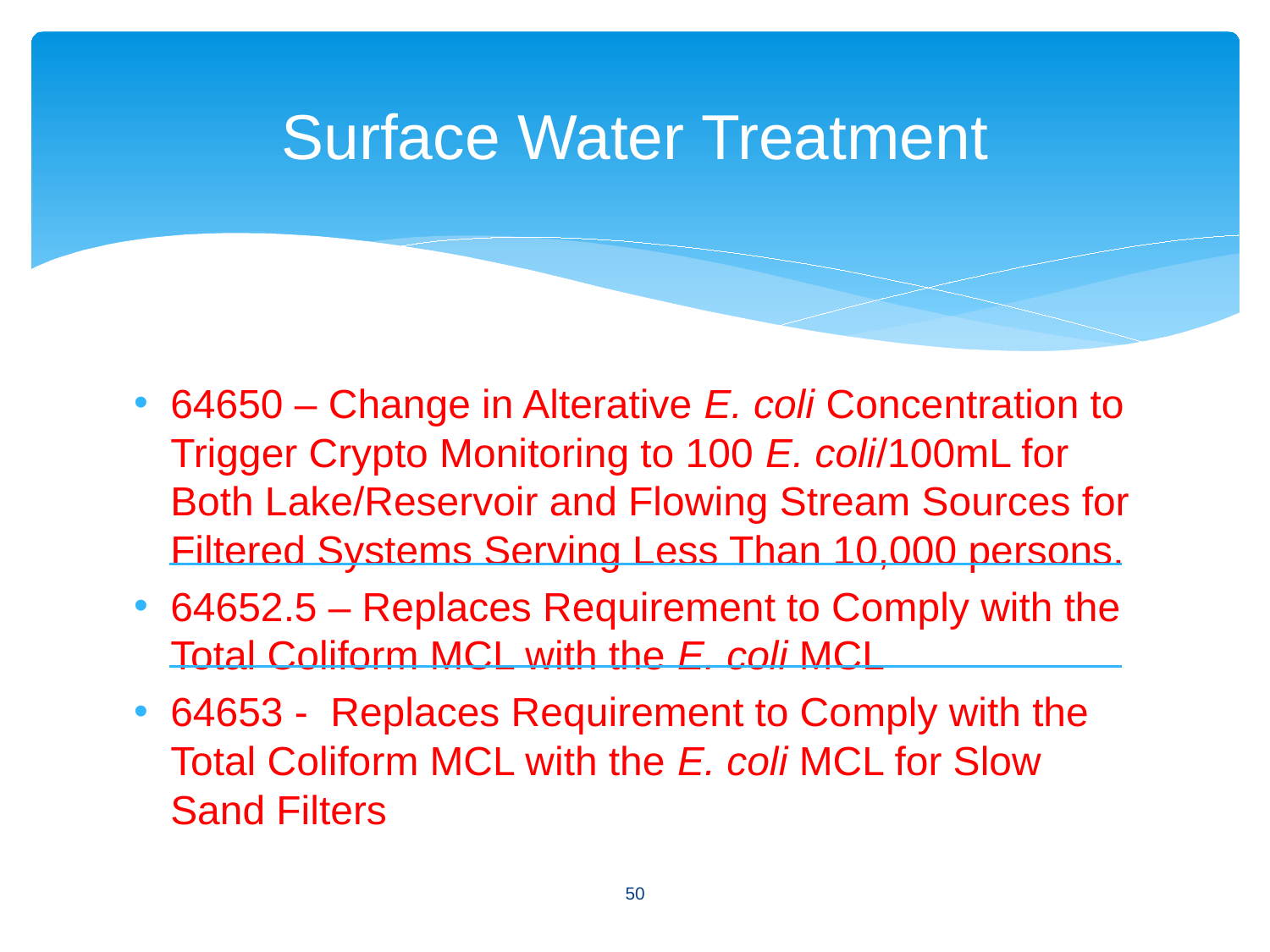

# Surface Water Treatment
64650 – Change in Alterative E. coli Concentration to Trigger Crypto Monitoring to 100 E. coli/100mL for Both Lake/Reservoir and Flowing Stream Sources for Filtered Systems Serving Less Than 10,000 persons.
64652.5 – Replaces Requirement to Comply with the Total Coliform MCL with the E. coli MCL
64653 -  Replaces Requirement to Comply with the Total Coliform MCL with the E. coli MCL for Slow Sand Filters

50